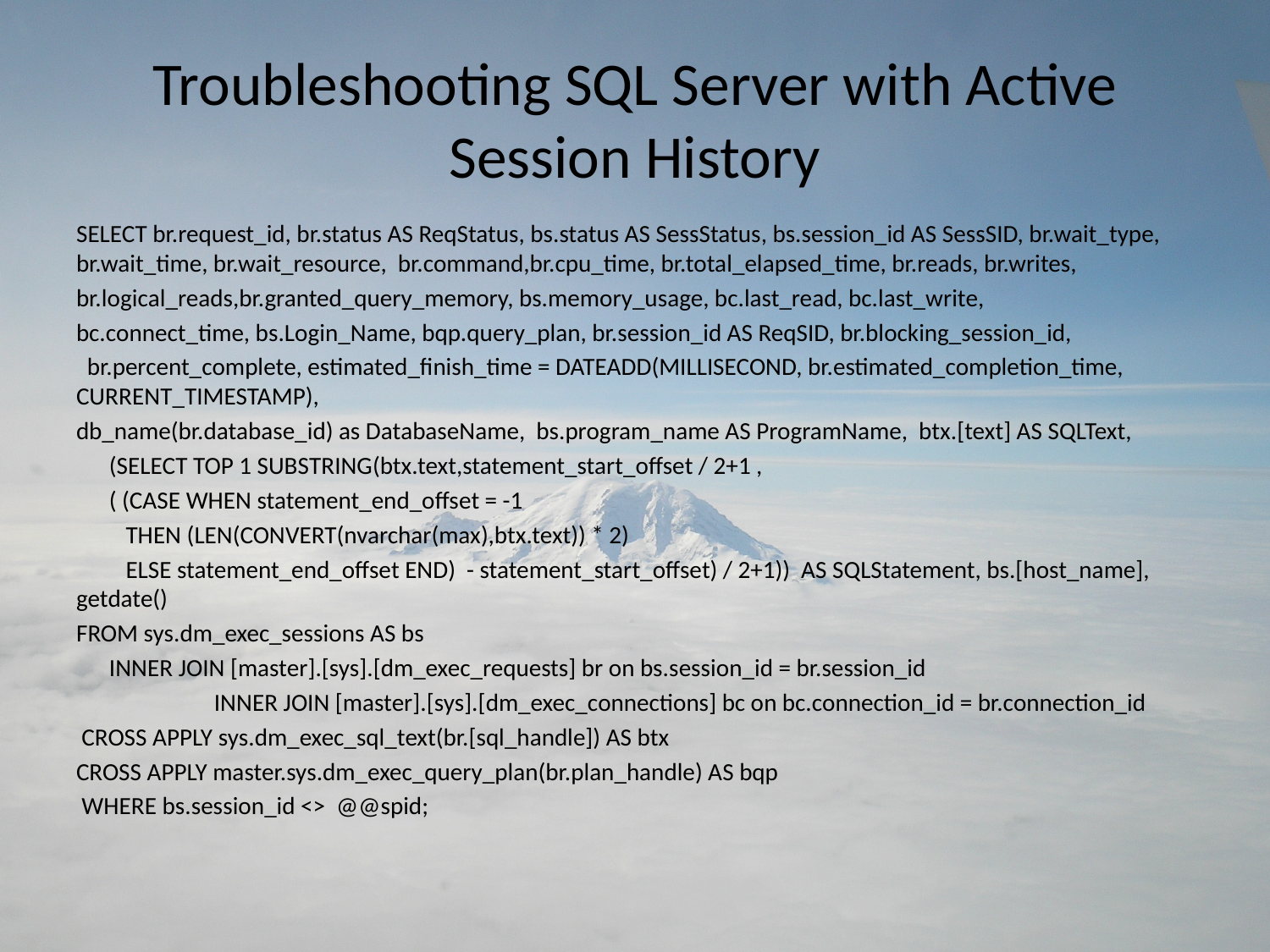

# Troubleshooting SQL Server with Active Session History
SELECT br.request_id, br.status AS ReqStatus, bs.status AS SessStatus, bs.session_id AS SessSID, br.wait_type,  br.wait_time, br.wait_resource,  br.command,br.cpu_time, br.total_elapsed_time, br.reads, br.writes,
br.logical_reads,br.granted_query_memory, bs.memory_usage, bc.last_read, bc.last_write,
bc.connect_time, bs.Login_Name, bqp.query_plan, br.session_id AS ReqSID, br.blocking_session_id,
  br.percent_complete, estimated_finish_time = DATEADD(MILLISECOND, br.estimated_completion_time, CURRENT_TIMESTAMP),
db_name(br.database_id) as DatabaseName,  bs.program_name AS ProgramName,  btx.[text] AS SQLText,
      (SELECT TOP 1 SUBSTRING(btx.text,statement_start_offset / 2+1 ,
      ( (CASE WHEN statement_end_offset = -1
         THEN (LEN(CONVERT(nvarchar(max),btx.text)) * 2)
         ELSE statement_end_offset END)  - statement_start_offset) / 2+1))  AS SQLStatement, bs.[host_name], getdate()
FROM sys.dm_exec_sessions AS bs
      INNER JOIN [master].[sys].[dm_exec_requests] br on bs.session_id = br.session_id
	  INNER JOIN [master].[sys].[dm_exec_connections] bc on bc.connection_id = br.connection_id
 CROSS APPLY sys.dm_exec_sql_text(br.[sql_handle]) AS btx
CROSS APPLY master.sys.dm_exec_query_plan(br.plan_handle) AS bqp
 WHERE bs.session_id <>  @@spid;